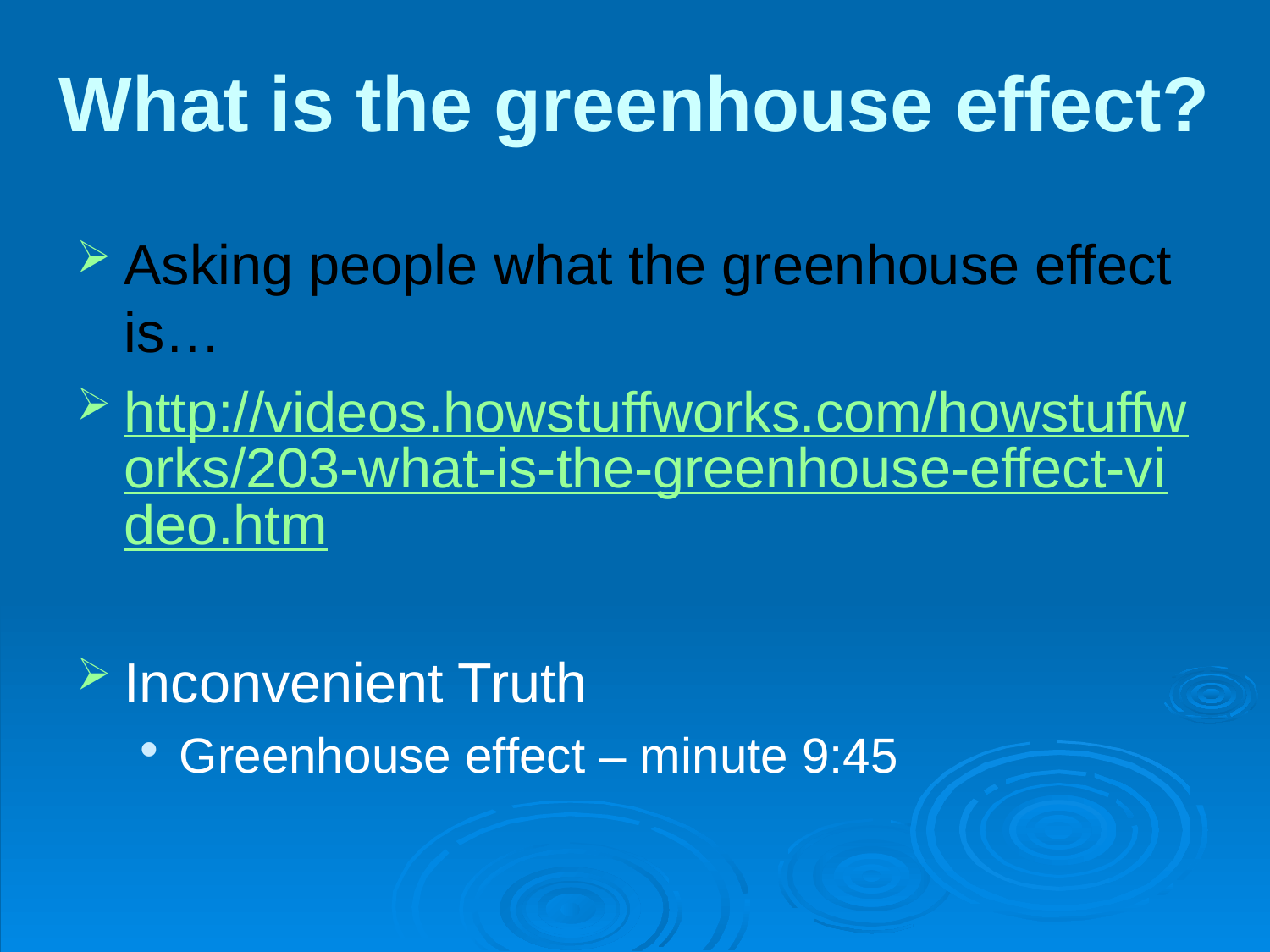

What is the greenhouse effect?
Asking people what the greenhouse effect is…
http://videos.howstuffworks.com/howstuffworks/203-what-is-the-greenhouse-effect-video.htm

Inconvenient Truth
Greenhouse effect – minute 9:45